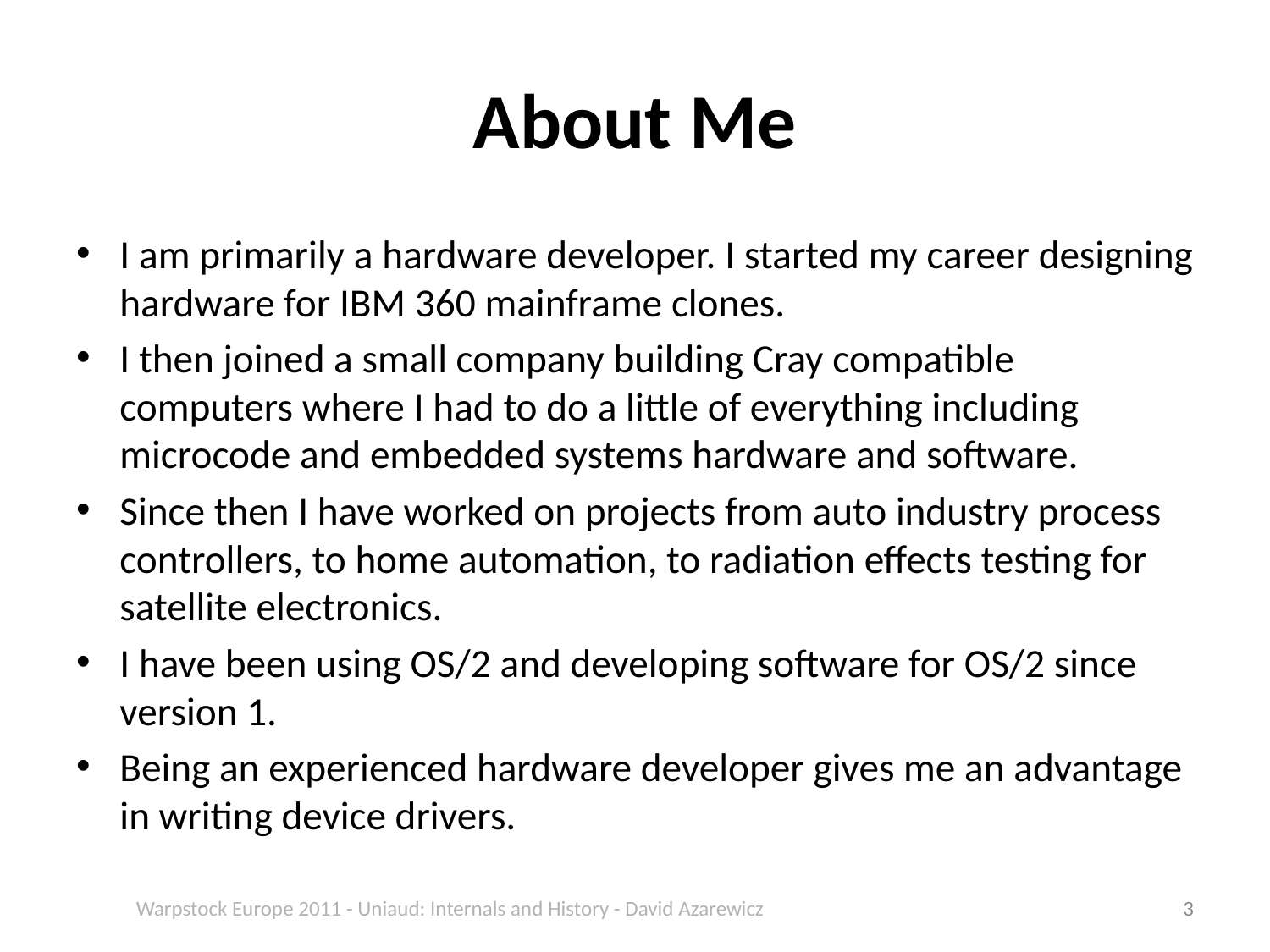

# About Me
I am primarily a hardware developer. I started my career designing hardware for IBM 360 mainframe clones.
I then joined a small company building Cray compatible computers where I had to do a little of everything including microcode and embedded systems hardware and software.
Since then I have worked on projects from auto industry process controllers, to home automation, to radiation effects testing for satellite electronics.
I have been using OS/2 and developing software for OS/2 since version 1.
Being an experienced hardware developer gives me an advantage in writing device drivers.
Warpstock Europe 2011 - Uniaud: Internals and History - David Azarewicz
3